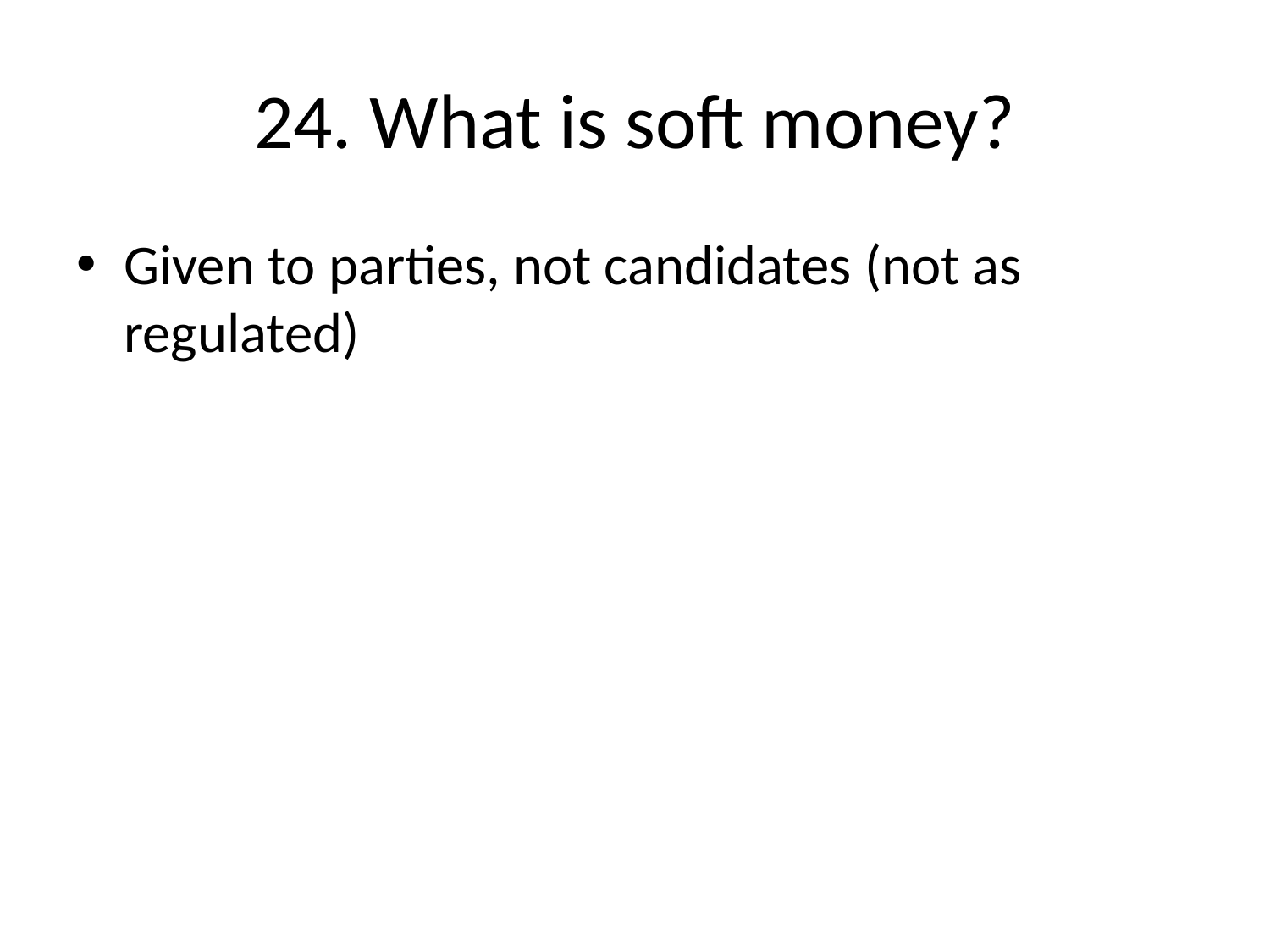

# 24. What is soft money?
Given to parties, not candidates (not as regulated)